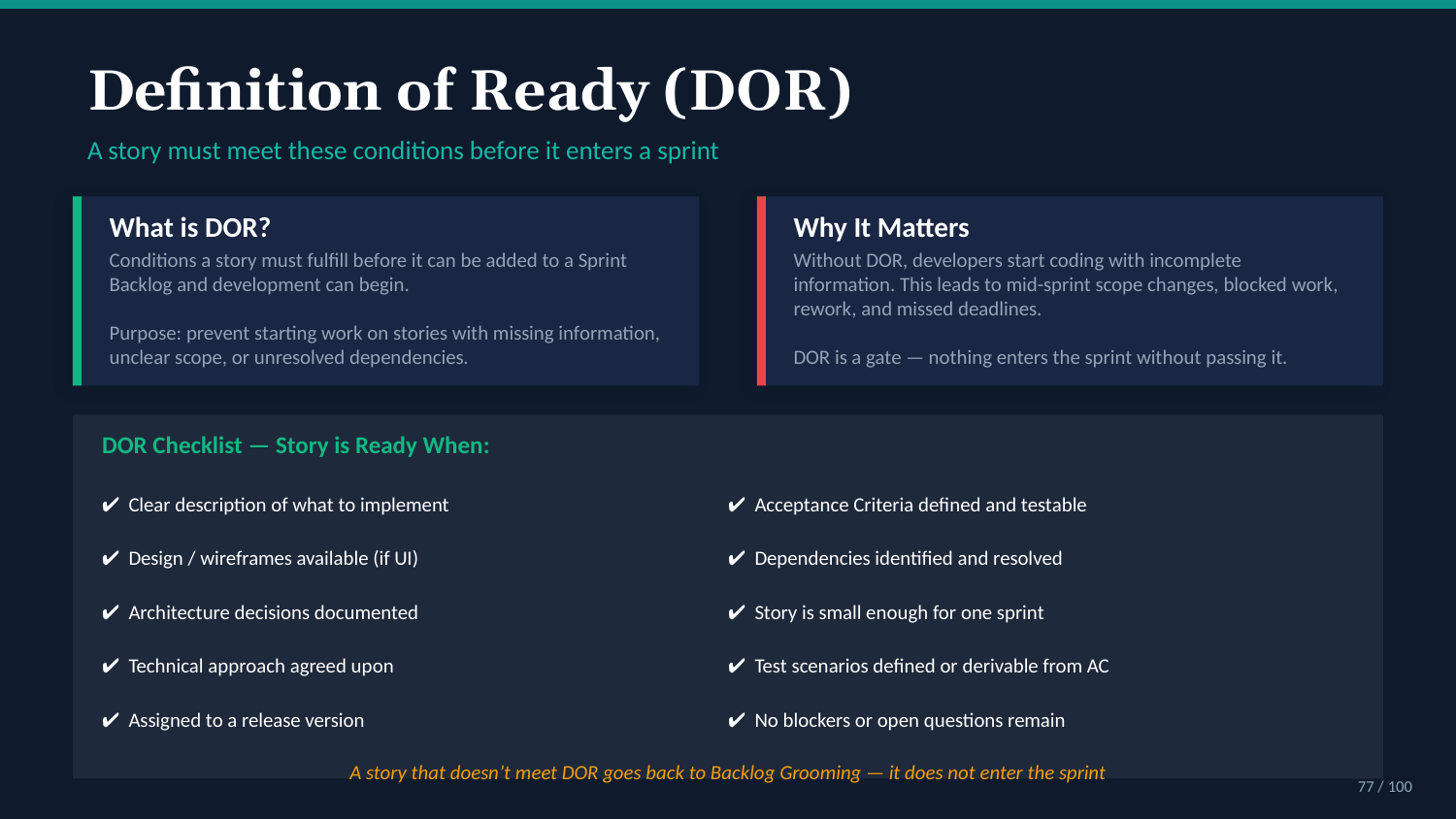

Definition of Ready (DOR)
A story must meet these conditions before it enters a sprint

What is DOR?
Why It Matters
Conditions a story must fulfill before it can be added to a Sprint Backlog and development can begin.

Purpose: prevent starting work on stories with missing information, unclear scope, or unresolved dependencies.
Without DOR, developers start coding with incomplete information. This leads to mid-sprint scope changes, blocked work, rework, and missed deadlines.

DOR is a gate — nothing enters the sprint without passing it.

DOR Checklist — Story is Ready When:
✔  Clear description of what to implement
✔  Acceptance Criteria defined and testable
✔  Design / wireframes available (if UI)
✔  Dependencies identified and resolved
✔  Architecture decisions documented
✔  Story is small enough for one sprint
✔  Technical approach agreed upon
✔  Test scenarios defined or derivable from AC
✔  Assigned to a release version
✔  No blockers or open questions remain
A story that doesn’t meet DOR goes back to Backlog Grooming — it does not enter the sprint
77 / 100